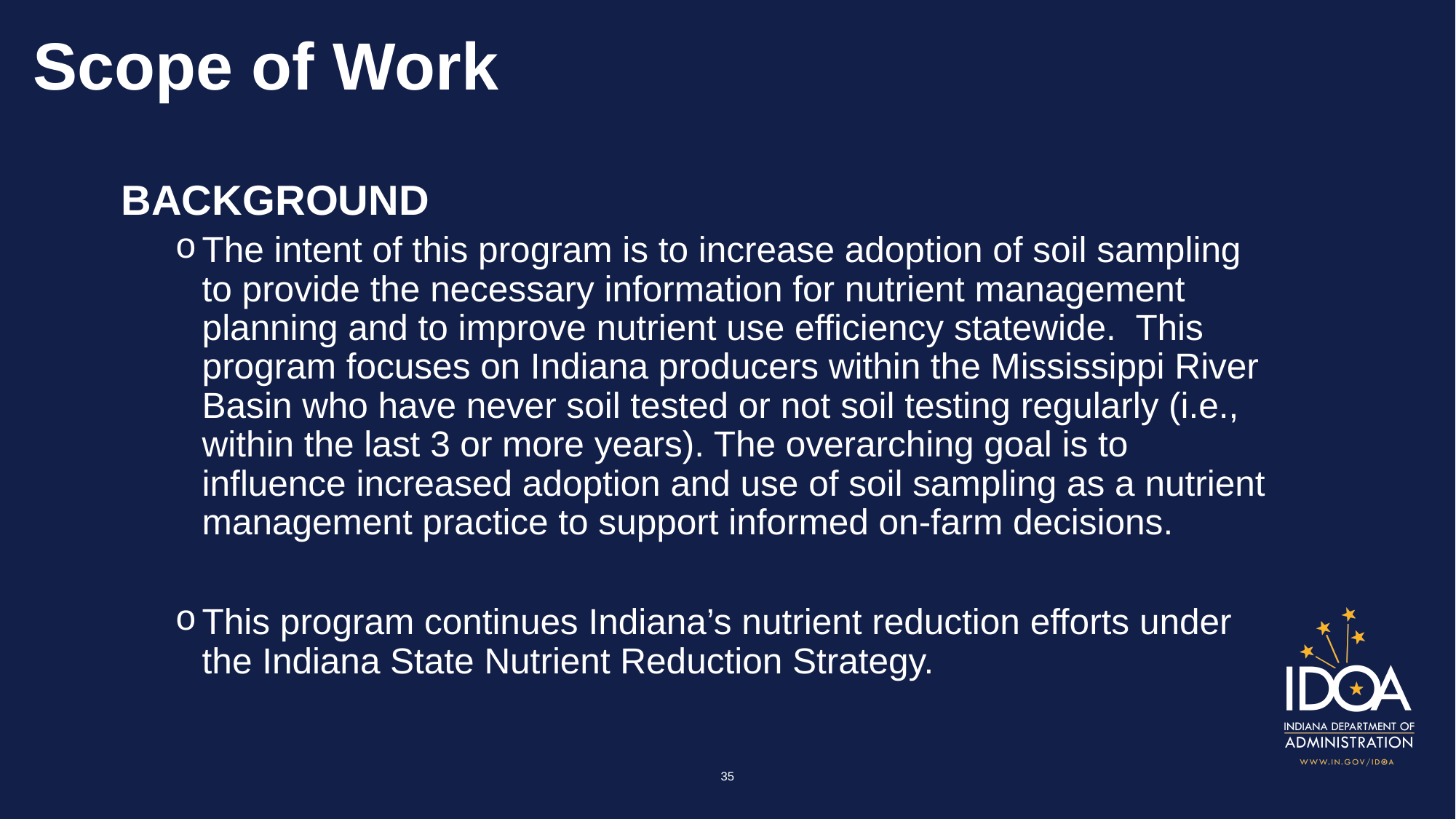

# Scope of Work

BACKGROUND
The intent of this program is to increase adoption of soil sampling to provide the necessary information for nutrient management planning and to improve nutrient use efficiency statewide.  This program focuses on Indiana producers within the Mississippi River Basin who have never soil tested or not soil testing regularly (i.e., within the last 3 or more years). The overarching goal is to influence increased adoption and use of soil sampling as a nutrient management practice to support informed on-farm decisions.

This program continues Indiana’s nutrient reduction efforts under the Indiana State Nutrient Reduction Strategy.

35